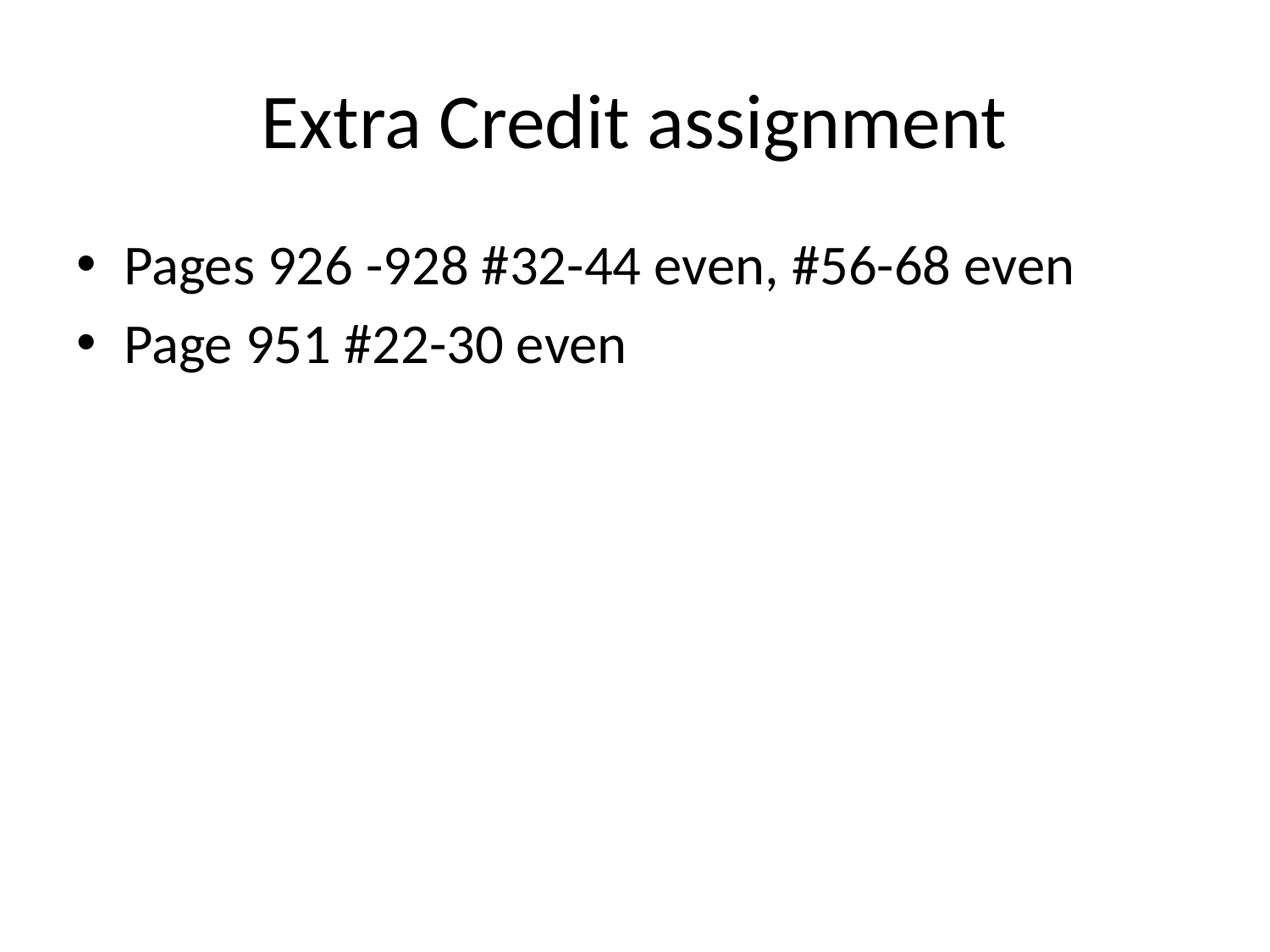

# Extra Credit assignment
Pages 926 -928 #32-44 even, #56-68 even
Page 951 #22-30 even